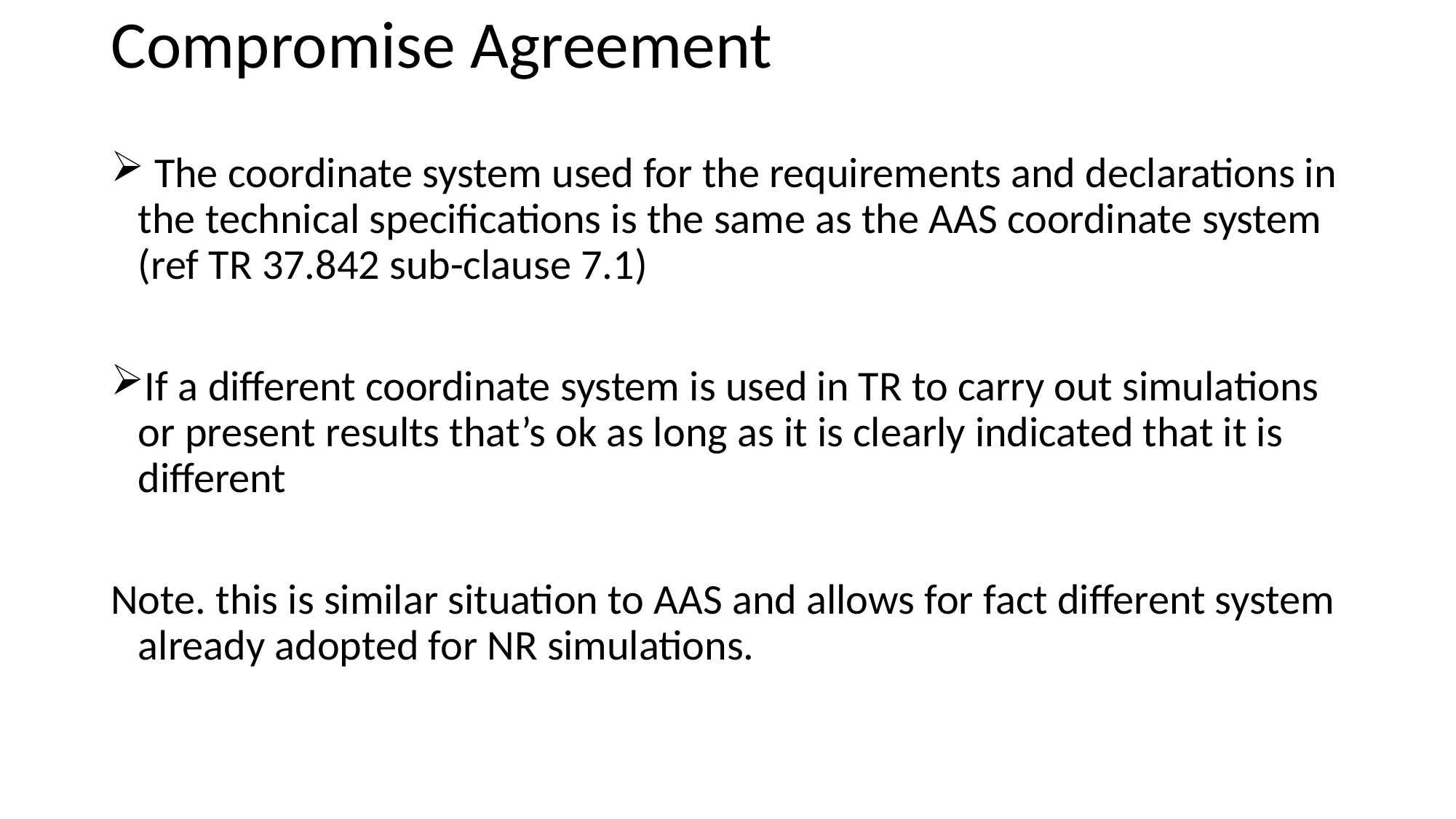

# Compromise Agreement
 The coordinate system used for the requirements and declarations in the technical specifications is the same as the AAS coordinate system (ref TR 37.842 sub-clause 7.1)

If a different coordinate system is used in TR to carry out simulations or present results that’s ok as long as it is clearly indicated that it is different

Note. this is similar situation to AAS and allows for fact different system already adopted for NR simulations.